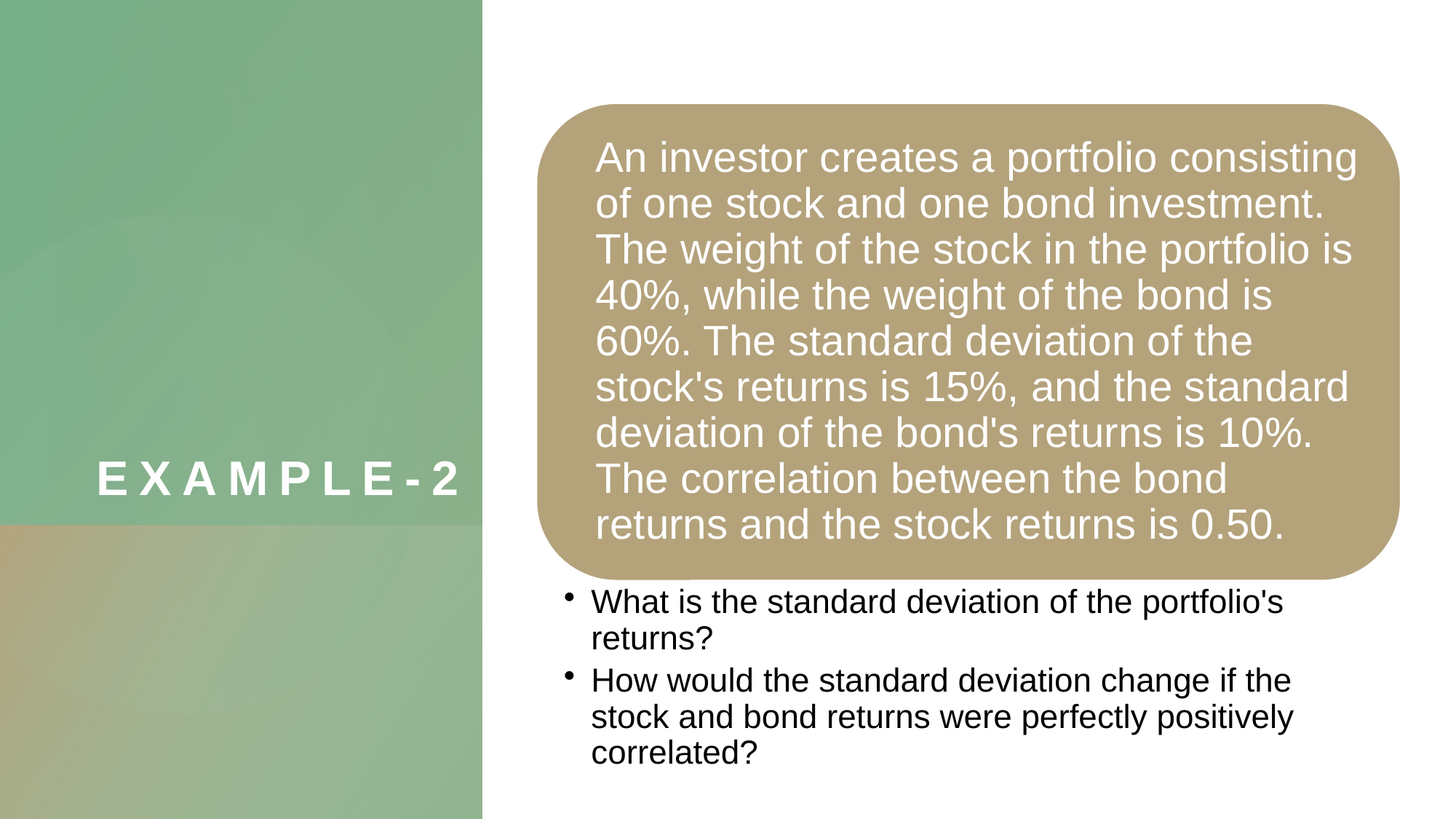

An investor creates a portfolio consisting of one stock and one bond investment. The weight of the stock in the portfolio is 40%, while the weight of the bond is 60%. The standard deviation of the stock's returns is 15%, and the standard deviation of the bond's returns is 10%. The correlation between the bond returns and the stock returns is 0.50.
What is the standard deviation of the portfolio's returns?
How would the standard deviation change if the stock and bond returns were perfectly positively correlated?
# Example-2